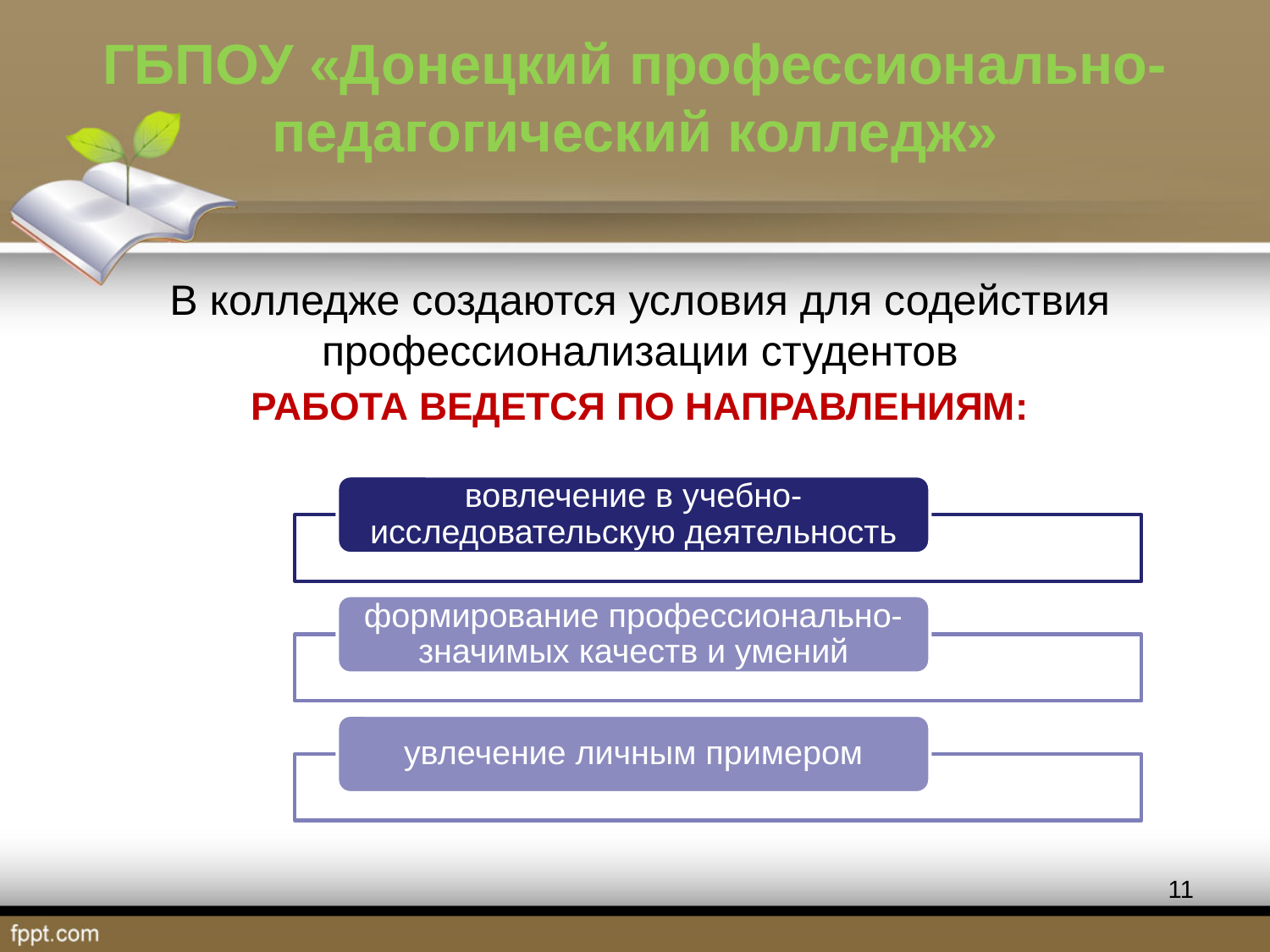

# ГБПОУ «Донецкий профессионально-педагогический колледж»
В колледже создаются условия для содействия профессионализации студентов
РАБОТА ВЕДЕТСЯ ПО НАПРАВЛЕНИЯМ:
вовлечение в учебно-исследовательскую деятельность
формирование профессионально-значимых качеств и умений
увлечение личным примером
11